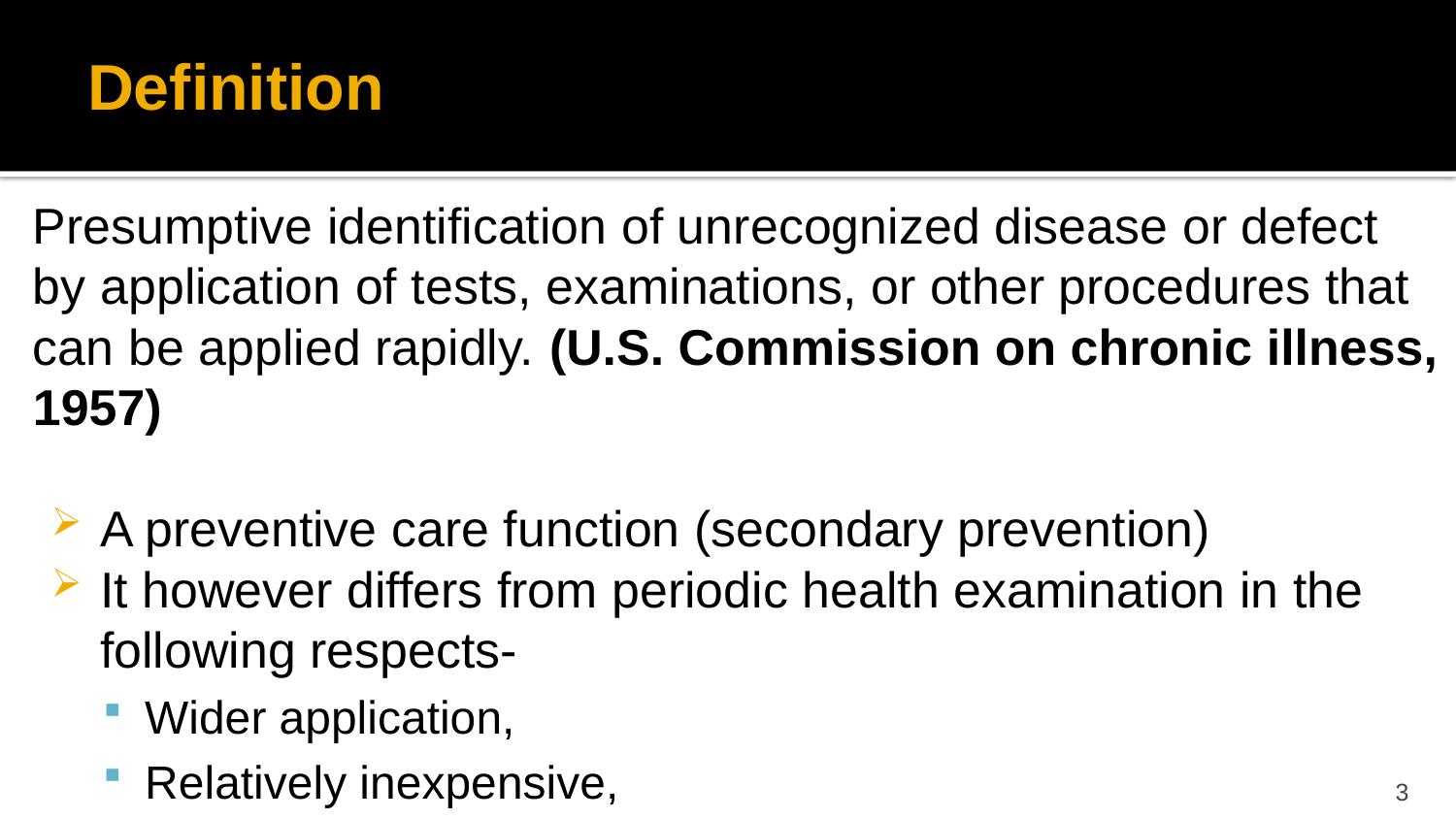

# Definition
Presumptive identification of unrecognized disease or defect by application of tests, examinations, or other procedures that can be applied rapidly. (U.S. Commission on chronic illness, 1957)

A preventive care function (secondary prevention)
It however differs from periodic health examination in the following respects-
Wider application,
Relatively inexpensive,

3